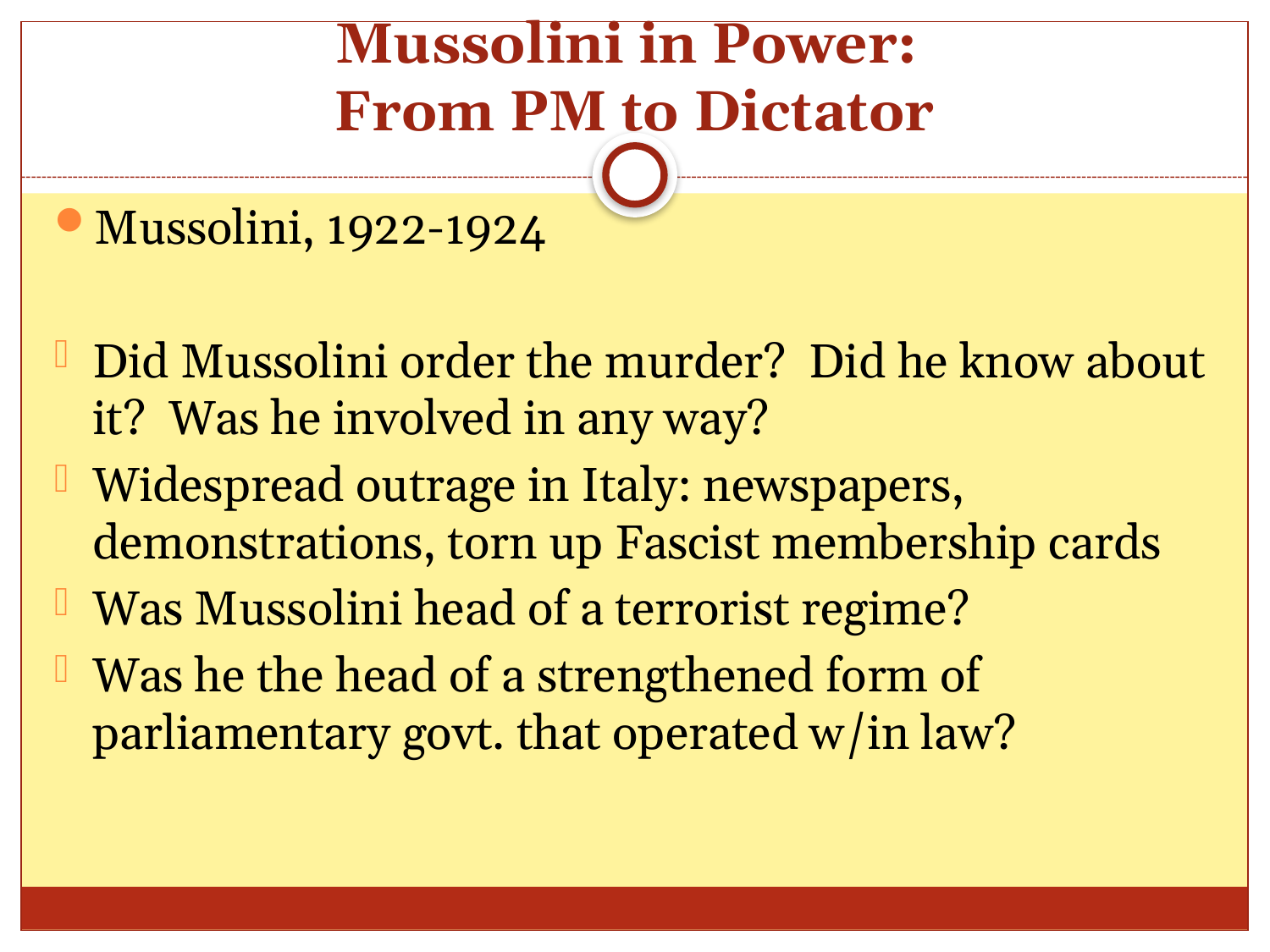

# Mussolini in Power: From PM to Dictator
Mussolini, 1922-1924

Did Mussolini order the murder?  Did he know about it?  Was he involved in any way?
Widespread outrage in Italy: newspapers, demonstrations, torn up Fascist membership cards
Was Mussolini head of a terrorist regime?
Was he the head of a strengthened form of parliamentary govt. that operated w/in law?